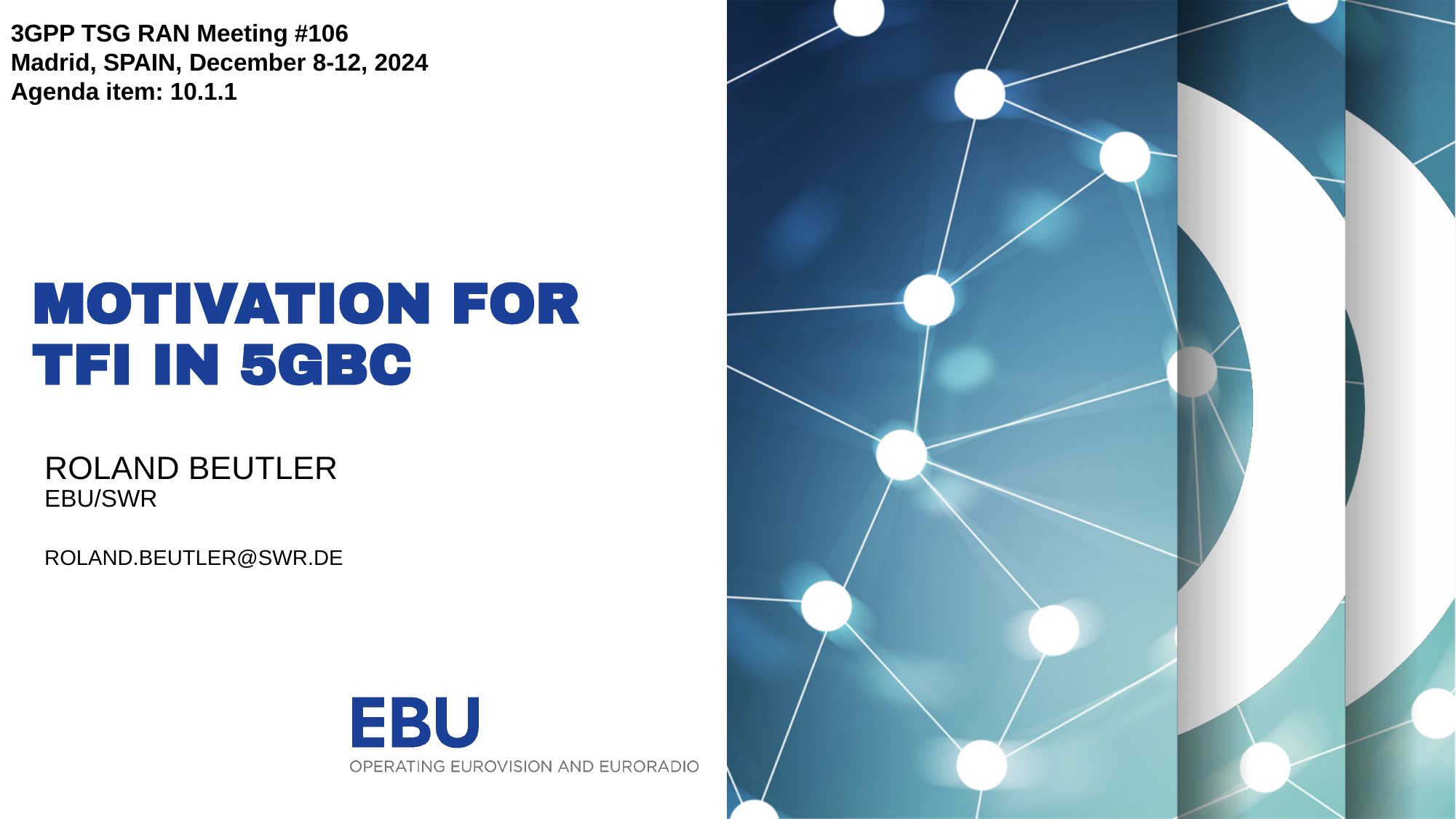

3GPP TSG RAN Meeting #106
Madrid, SPAIN, December 8-12, 2024
Agenda item: 10.1.1
# Motivation for Tfi in 5GBC
Roland Beutler
EBU/SWR

Roland.beutler@swr.de